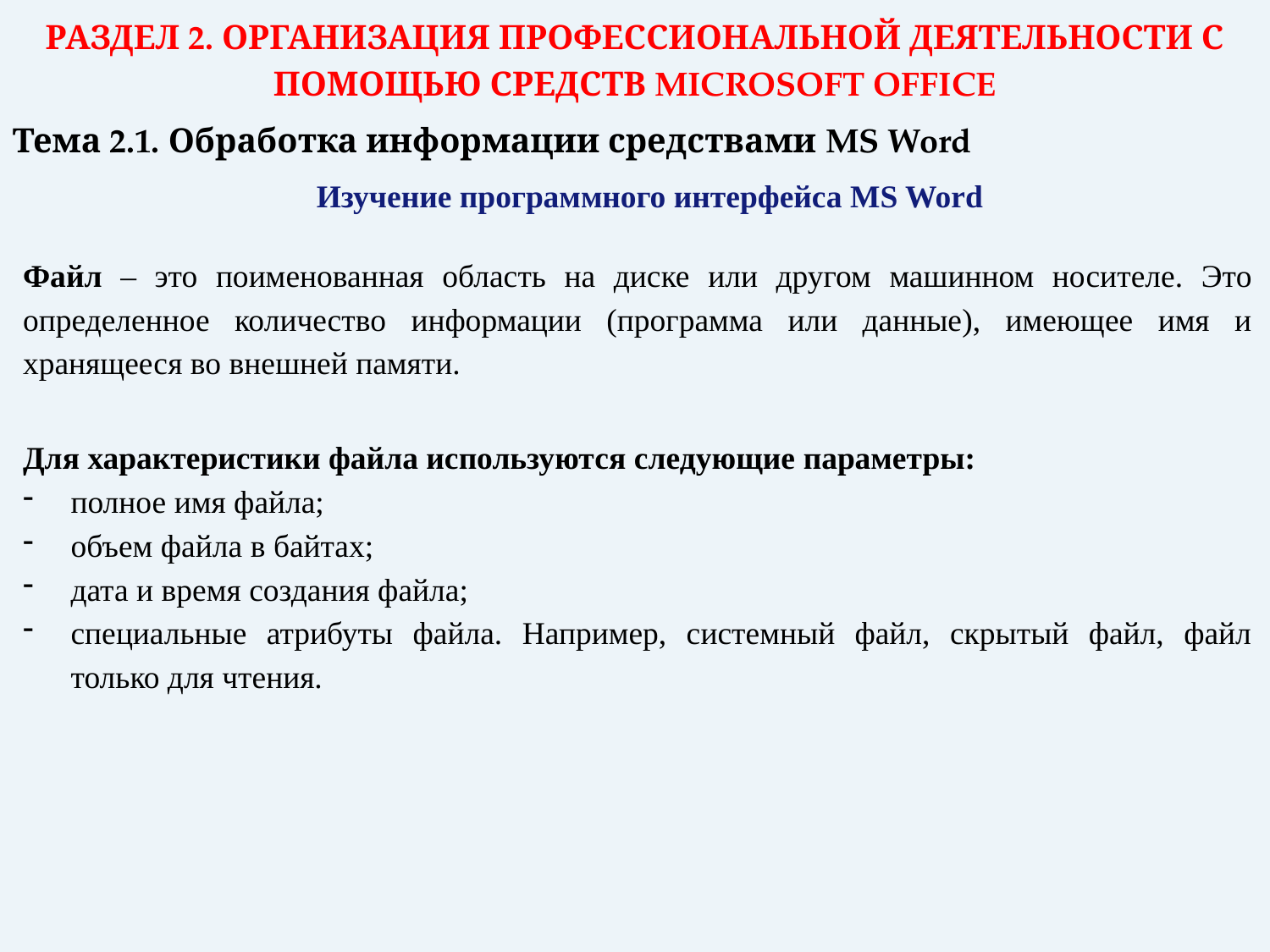

РАЗДЕЛ 2. ОРГАНИЗАЦИЯ ПРОФЕССИОНАЛЬНОЙ ДЕЯТЕЛЬНОСТИ С ПОМОЩЬЮ СРЕДСТВ MICROSOFT OFFICE
Тема 2.1. Обработка информации средствами MS Word
Изучение программного интерфейса MS Word
Файл – это поименованная область на диске или другом машинном носителе. Это определенное количество информации (программа или данные), имеющее имя и хранящееся во внешней памяти.
Для характеристики файла используются следующие параметры:
полное имя файла;
объем файла в байтах;
дата и время создания файла;
специальные атрибуты файла. Например, системный файл, скрытый файл, файл только для чтения.